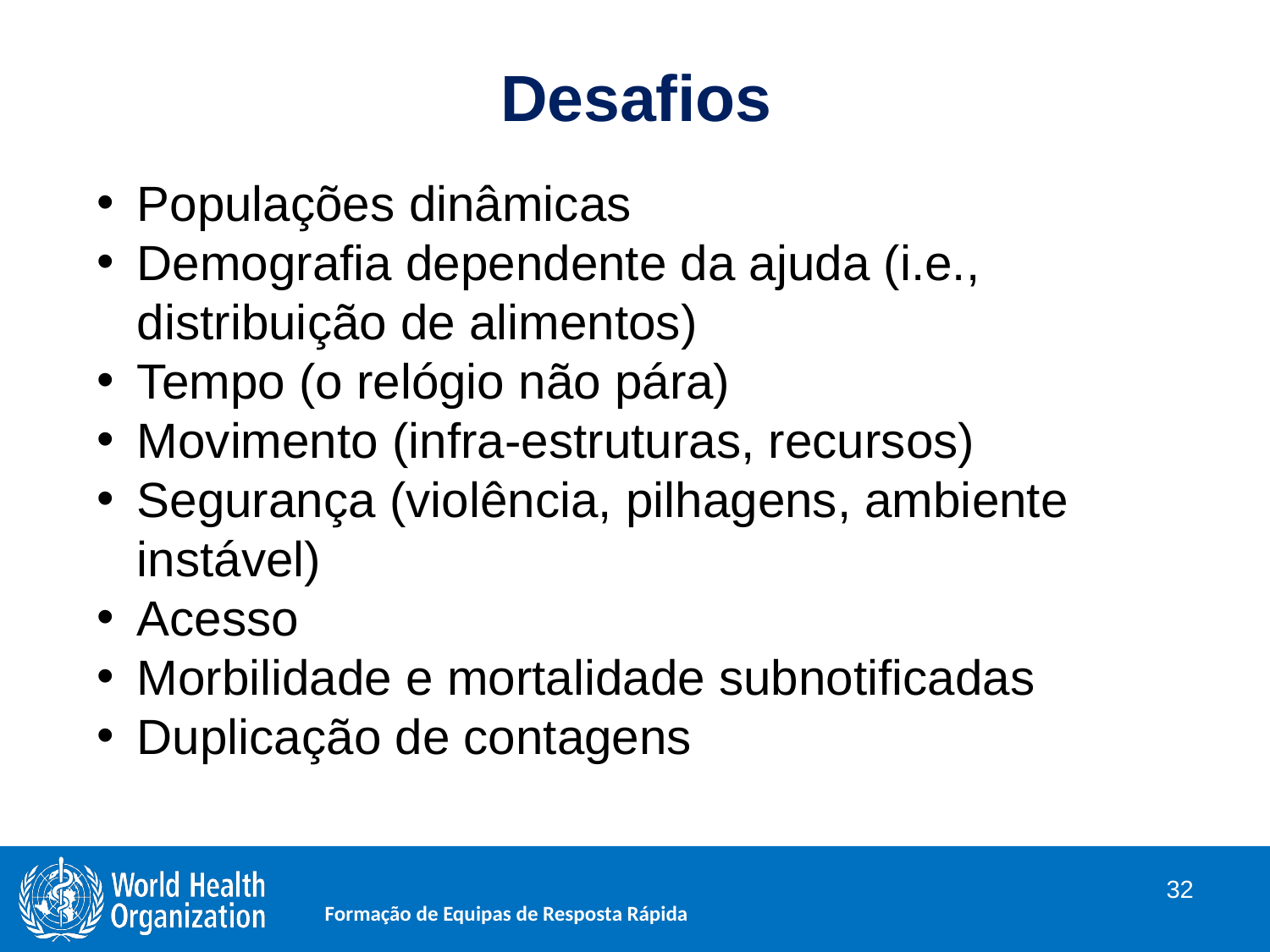

# Desafios
Populações dinâmicas
Demografia dependente da ajuda (i.e., distribuição de alimentos)
Tempo (o relógio não pára)
Movimento (infra-estruturas, recursos)
Segurança (violência, pilhagens, ambiente instável)
Acesso
Morbilidade e mortalidade subnotificadas
Duplicação de contagens
32